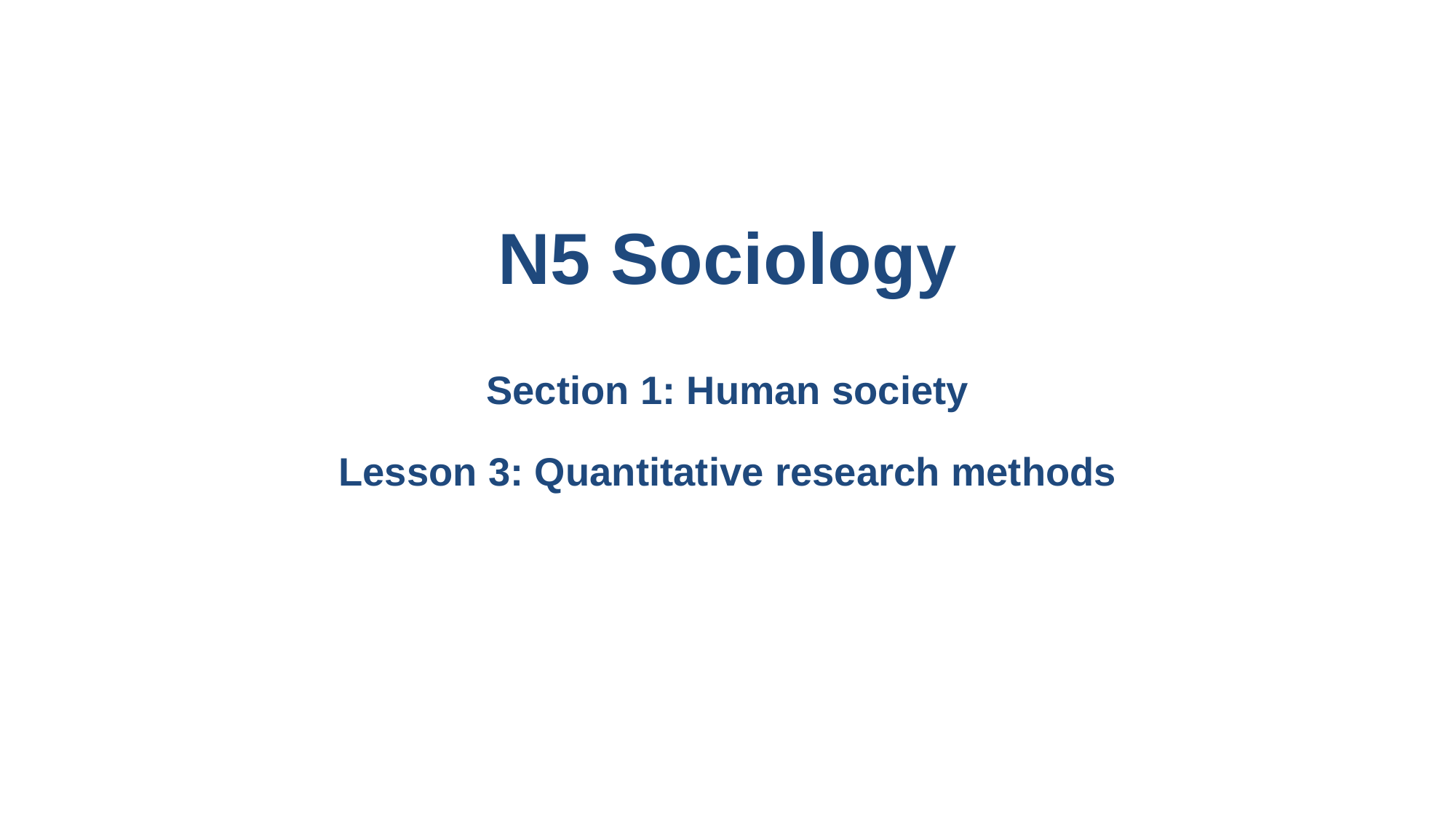

# N5 Sociology Section 1: Human society Lesson 3: Quantitative research methods